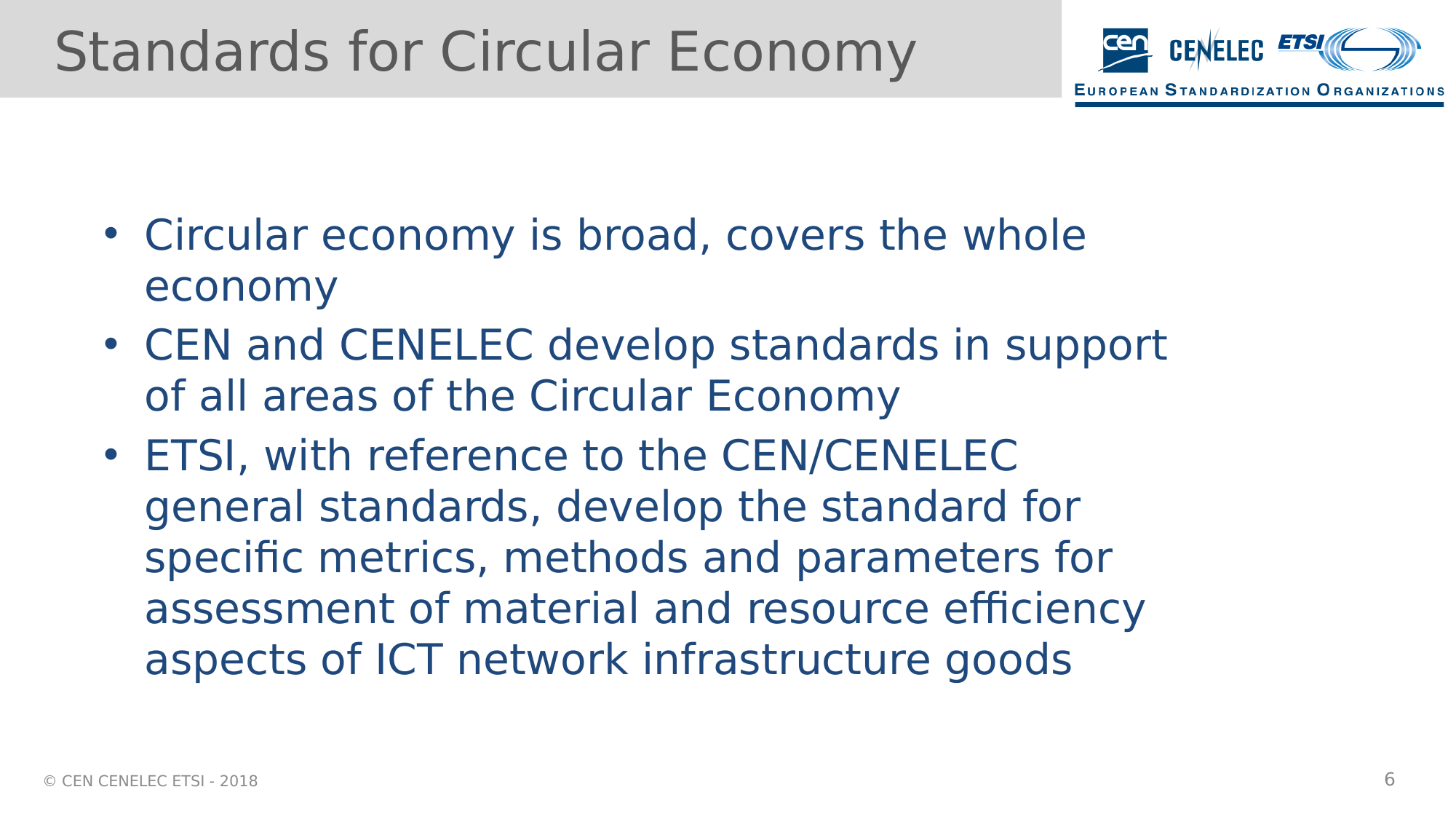

# Standards for Circular Economy
Circular economy is broad, covers the whole economy
CEN and CENELEC develop standards in support of all areas of the Circular Economy
ETSI, with reference to the CEN/CENELEC general standards, develop the standard for specific metrics, methods and parameters for assessment of material and resource efficiency aspects of ICT network infrastructure goods
6
© CEN CENELEC ETSI - 2018